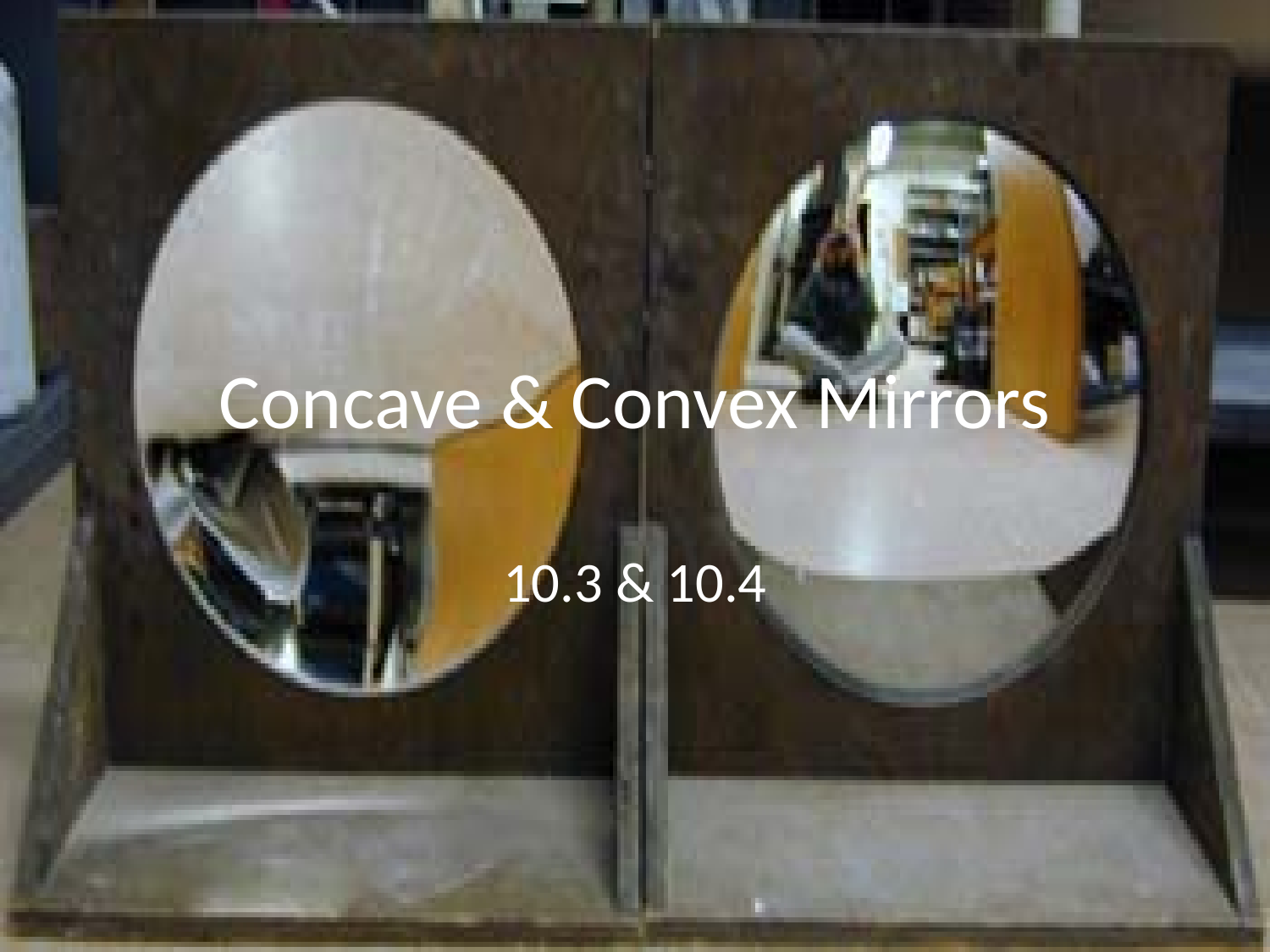

# Concave & Convex Mirrors
10.3 & 10.4